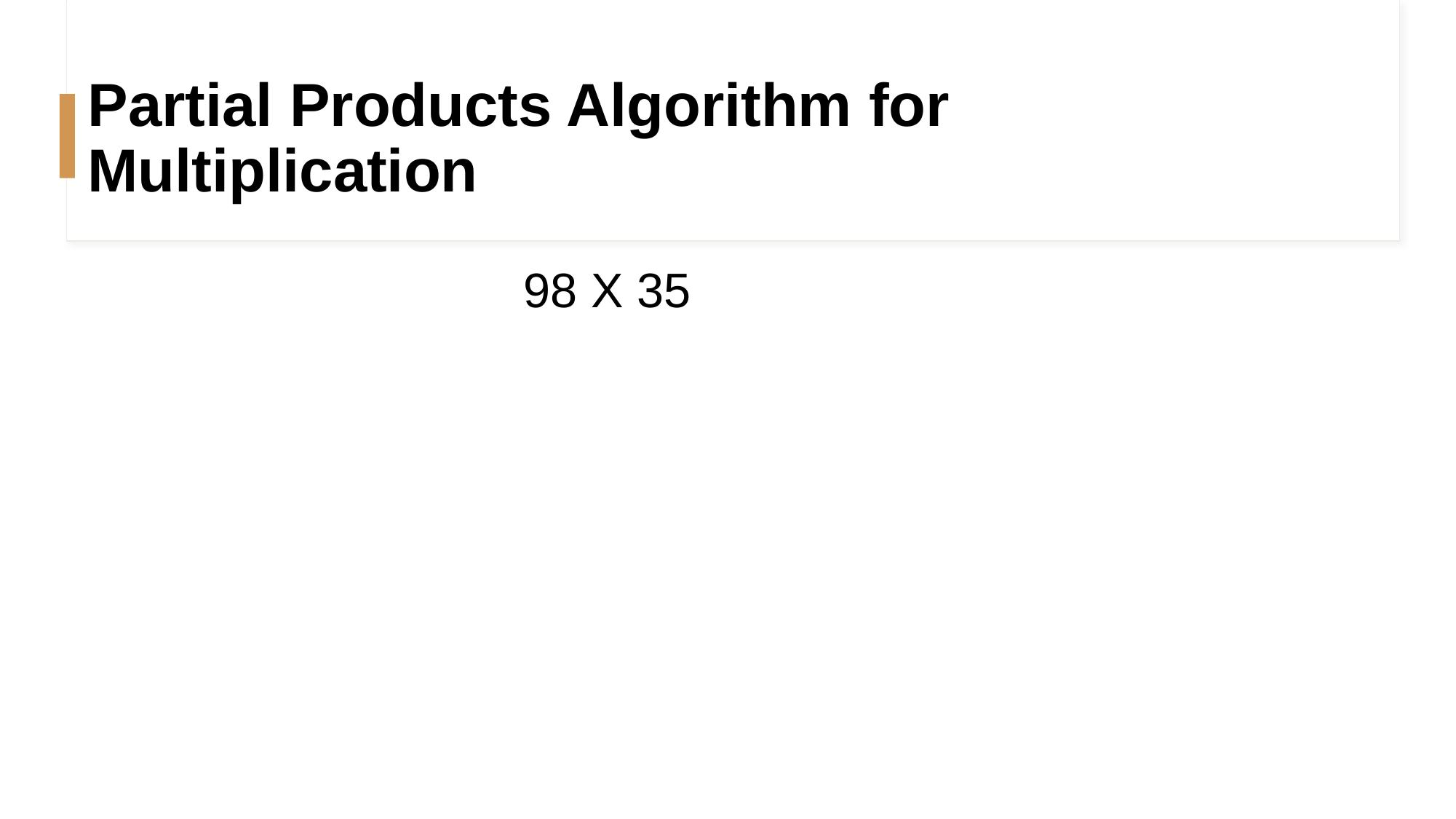

# Partial Products Algorithm for Multiplication
	98 X 35